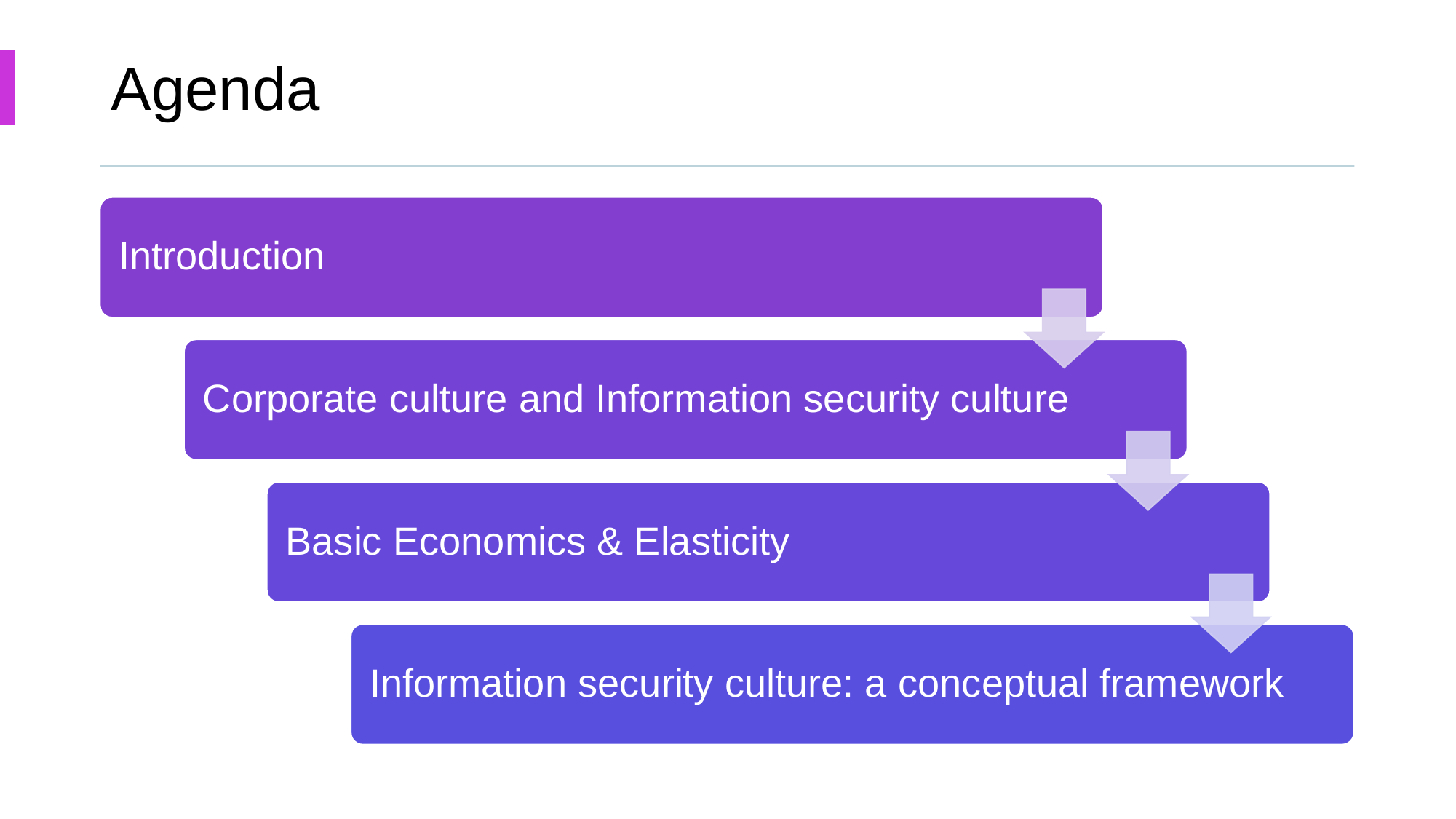

# Agenda

Introduction
Corporate culture and Information security culture
Basic Economics & Elasticity
Information security culture: a conceptual framework